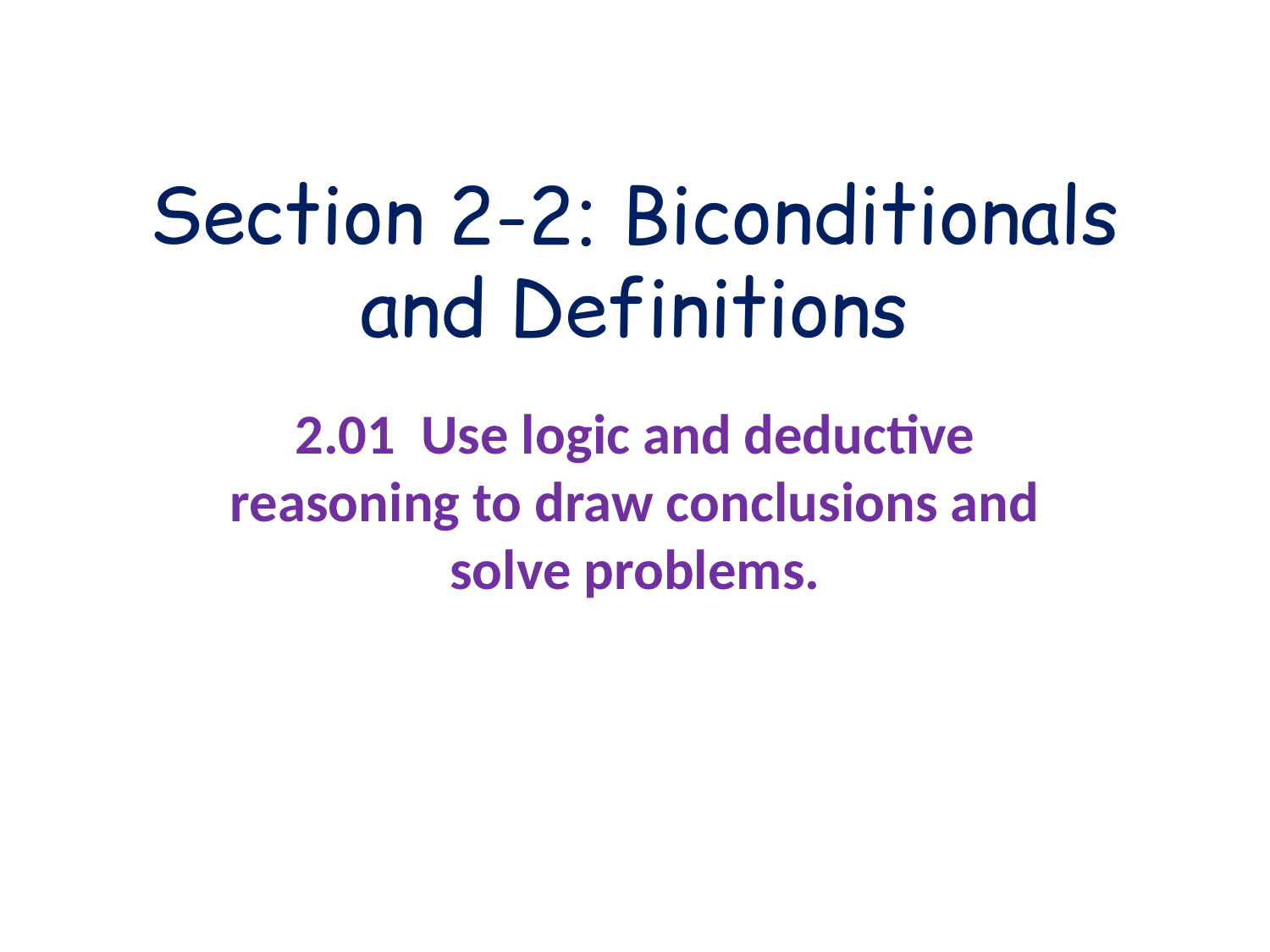

# Section 2-2: Biconditionals and Definitions
2.01  Use logic and deductive reasoning to draw conclusions and solve problems.